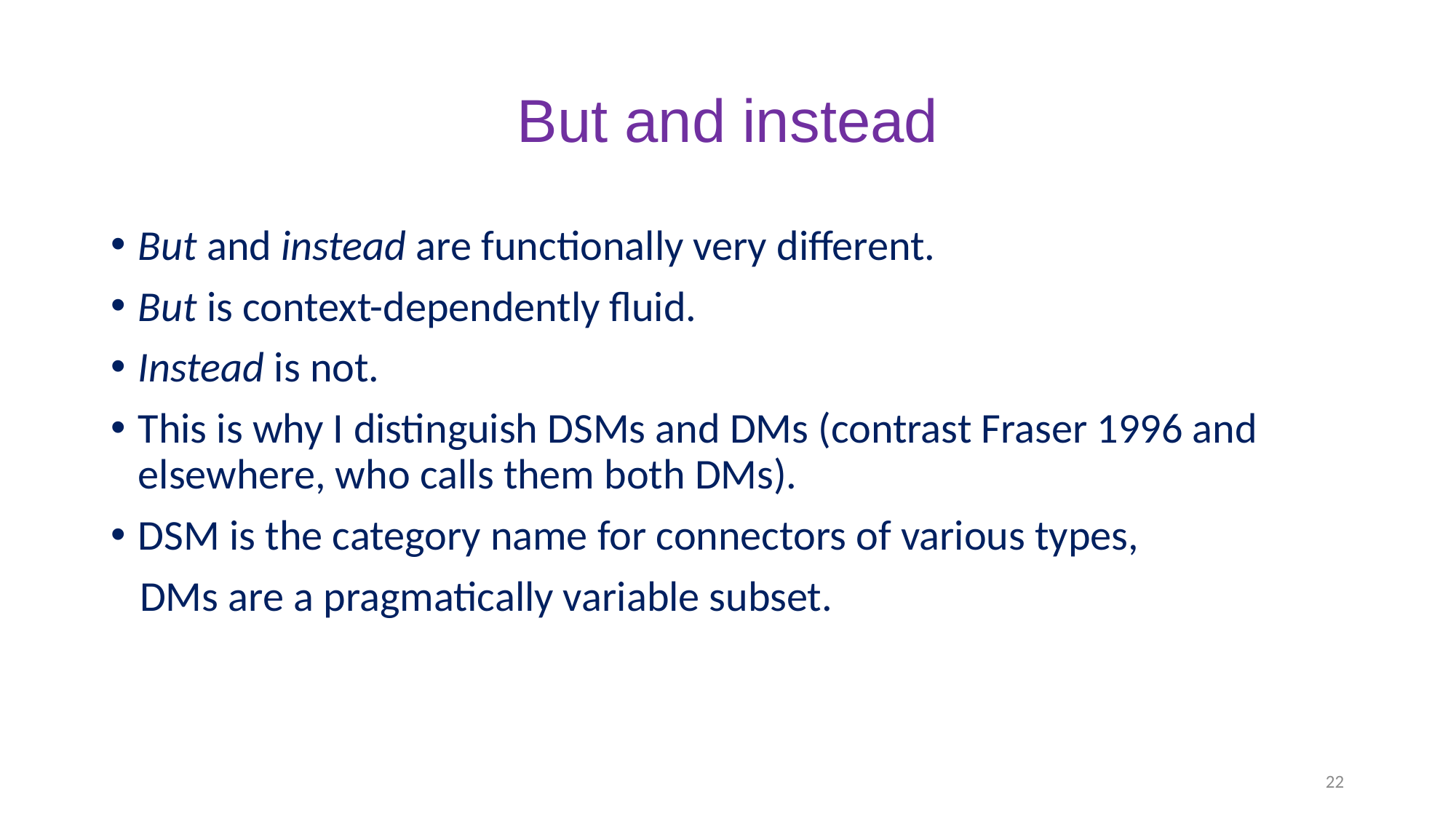

# But and instead
But and instead are functionally very different.
But is context-dependently fluid.
Instead is not.
This is why I distinguish DSMs and DMs (contrast Fraser 1996 and elsewhere, who calls them both DMs).
DSM is the category name for connectors of various types,
   DMs are a pragmatically variable subset.

22